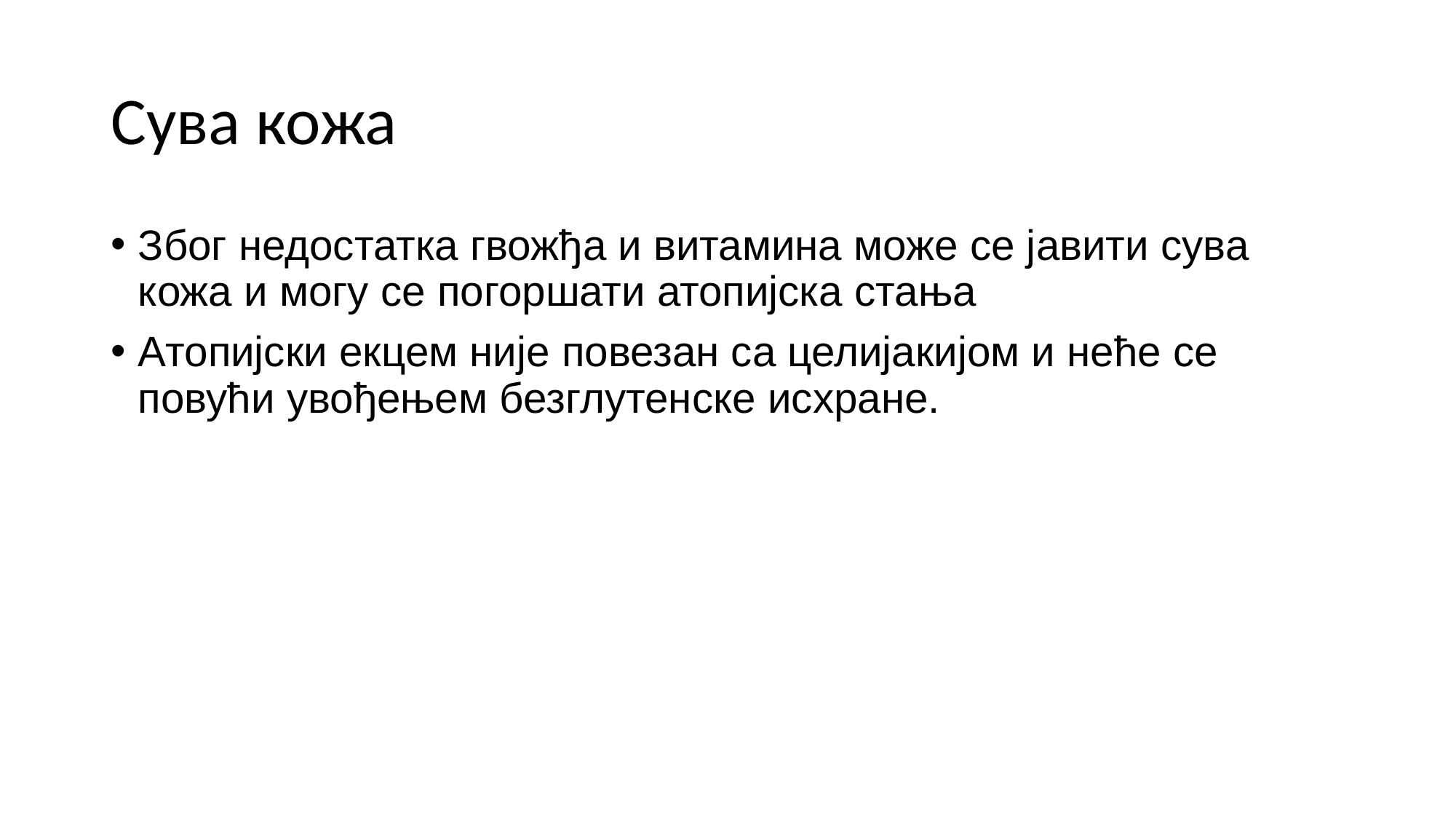

# Сува кожа
Због недостатка гвожђа и витамина може се јавити сува кожа и могу се погоршати атопијска стања
Атопијски екцем није повезан са целијакијом и неће се повући увођењем безглутенске исхране.